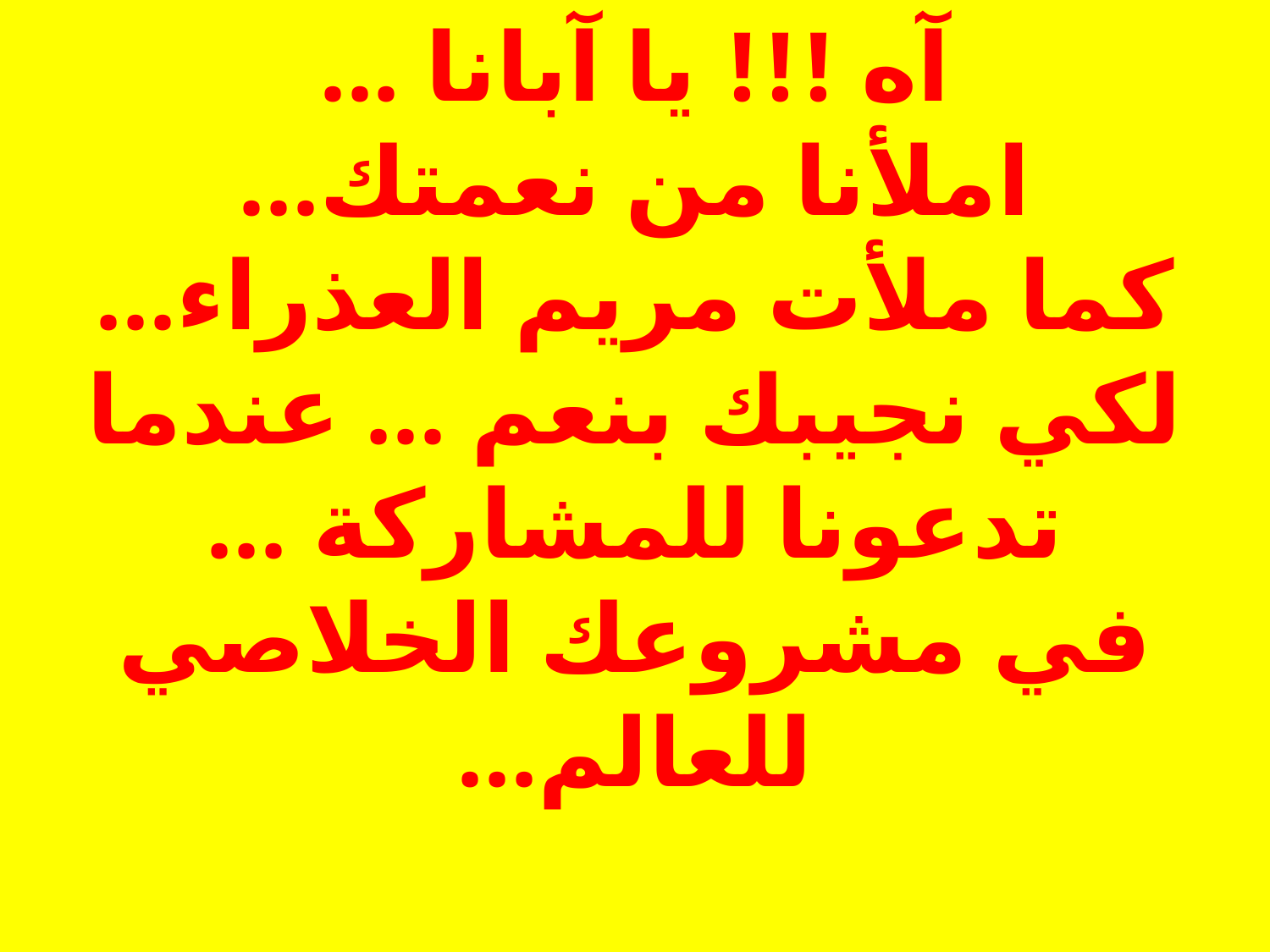

آه !!! يا آبانا ...
املأنا من نعمتك...
كما ملأت مريم العذراء...
لكي نجيبك بنعم ... عندما تدعونا للمشاركة ...
في مشروعك الخلاصي للعالم...